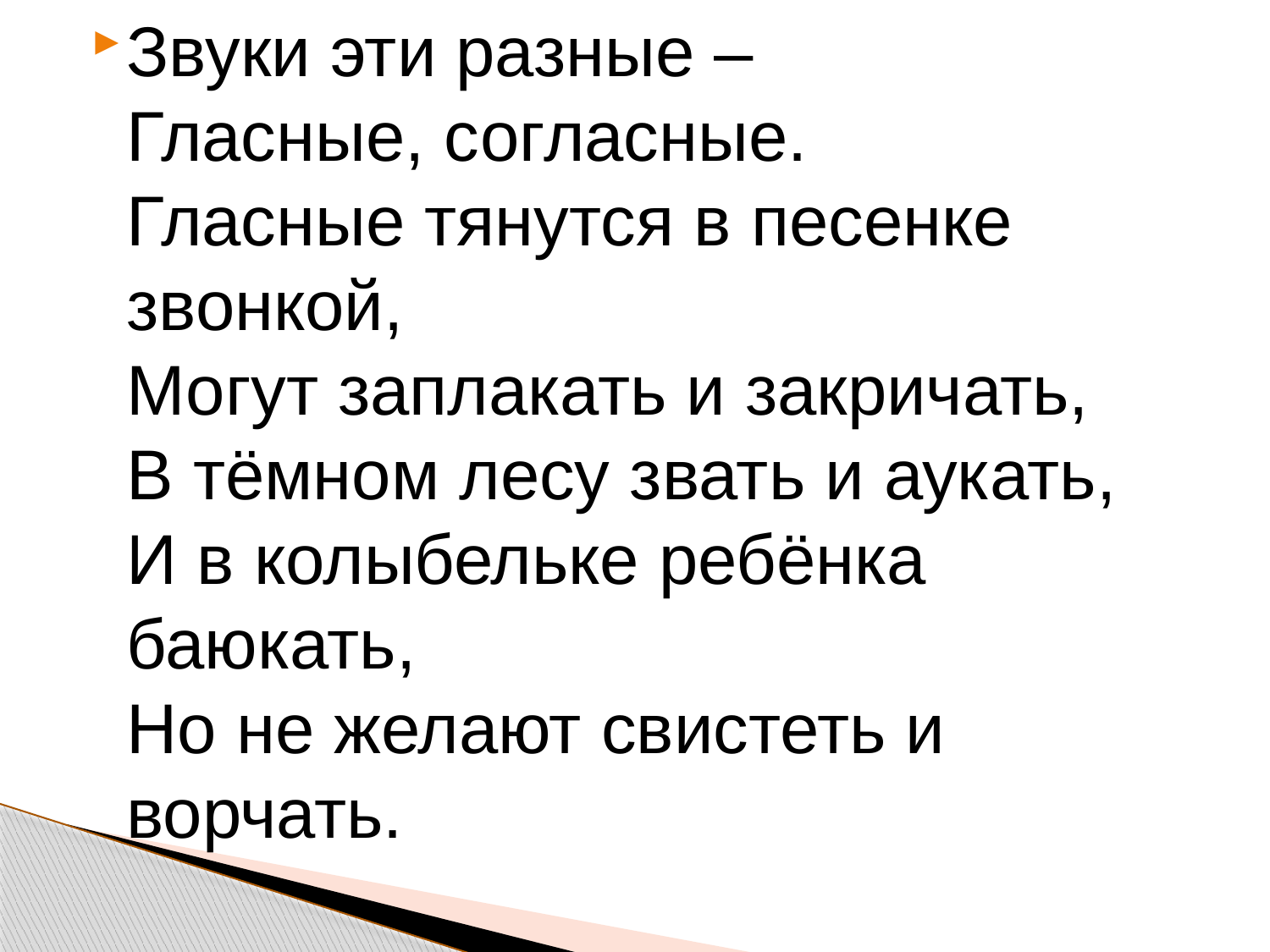

Звуки эти разные –
Гласные, согласные.
Гласные тянутся в песенке звонкой,
Могут заплакать и закричать,
В тёмном лесу звать и аукать,
И в колыбельке ребёнка баюкать,
Но не желают свистеть и ворчать.
#